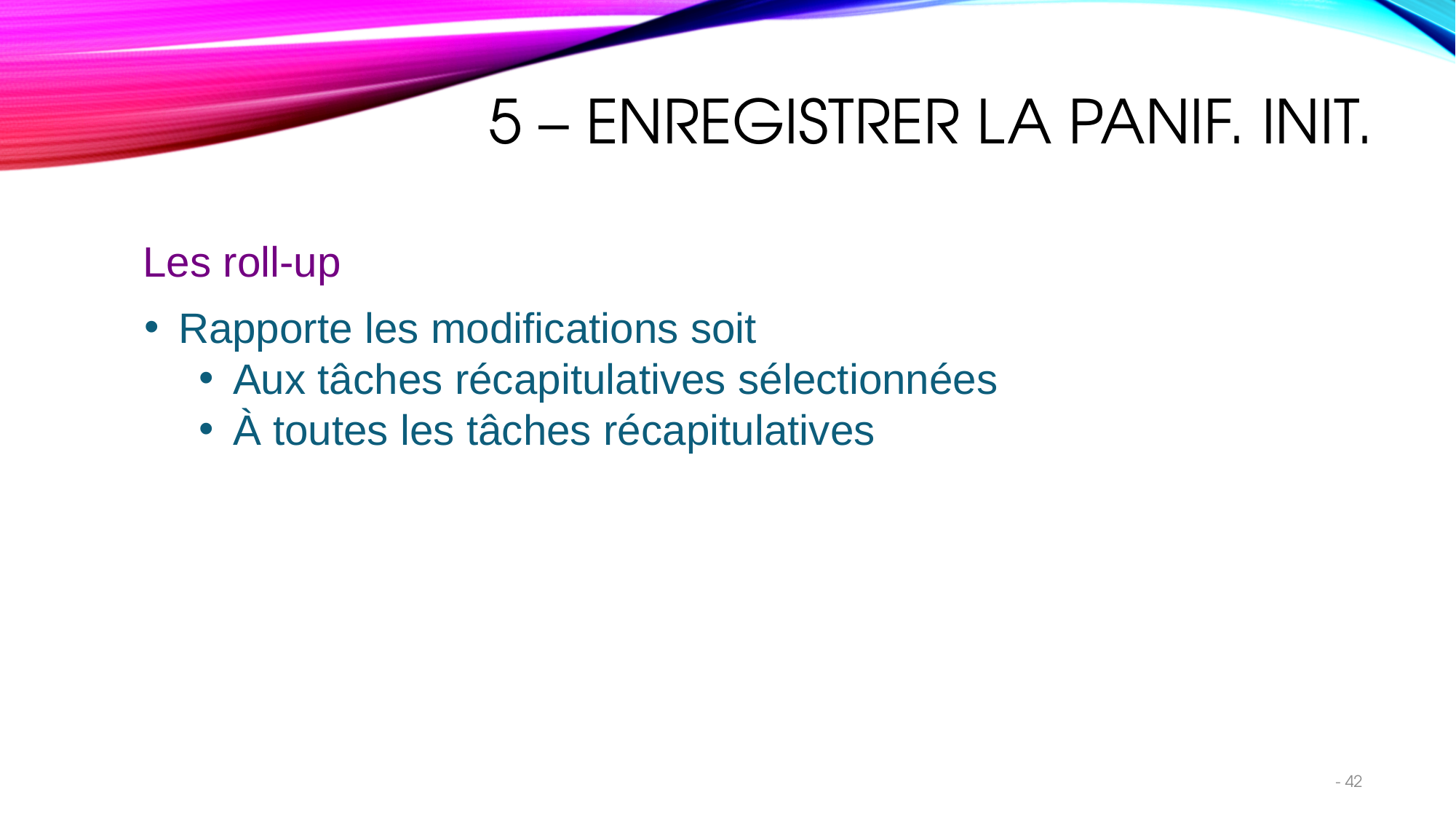

5 – Enregistrer la panif. init.
Les roll-up
Rapporte les modifications soit
Aux tâches récapitulatives sélectionnées
À toutes les tâches récapitulatives

42